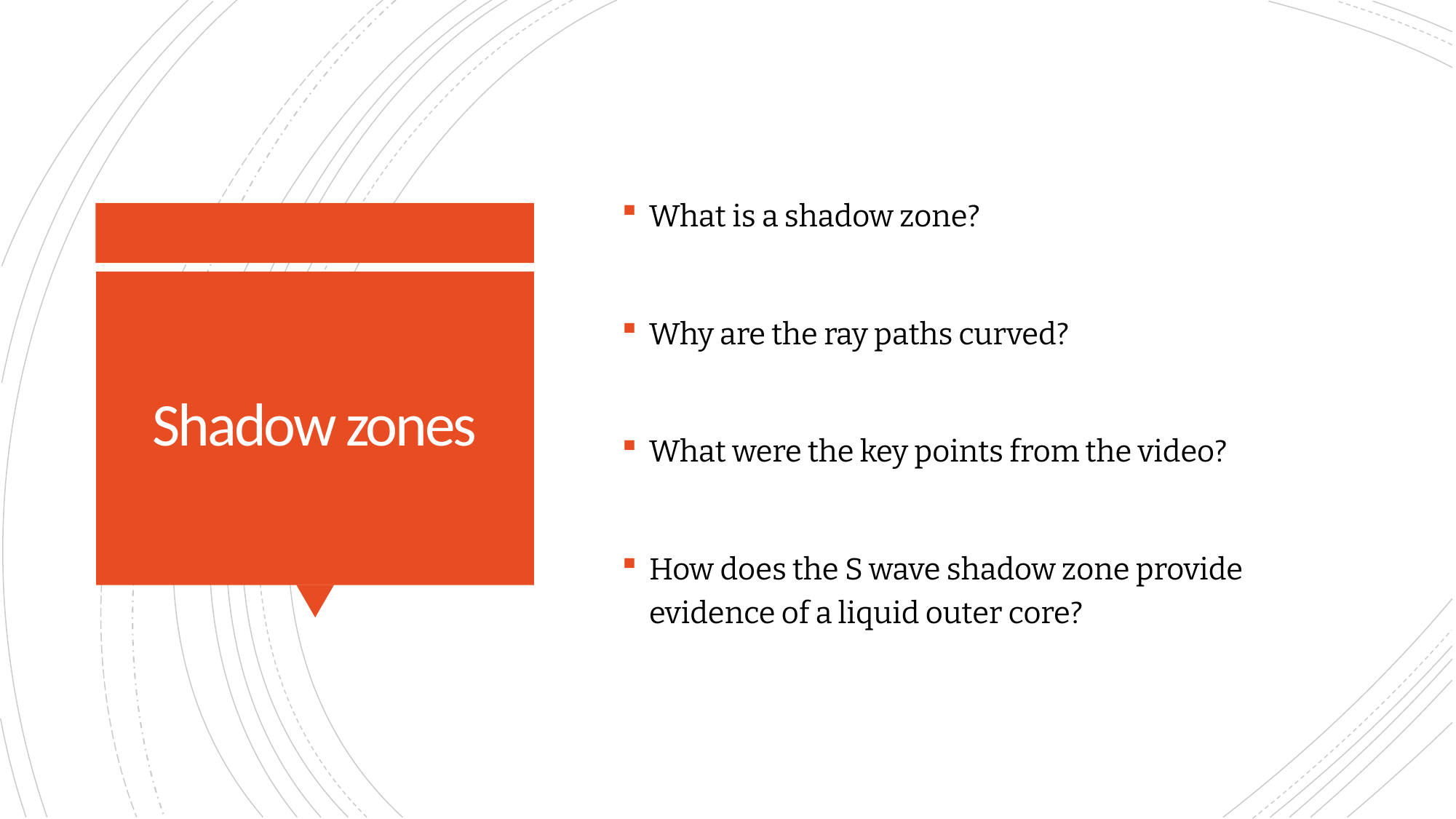

What is a shadow zone?

Why are the ray paths curved?

What were the key points from the video?

How does the S wave shadow zone provide evidence of a liquid outer core?
# Shadow zones